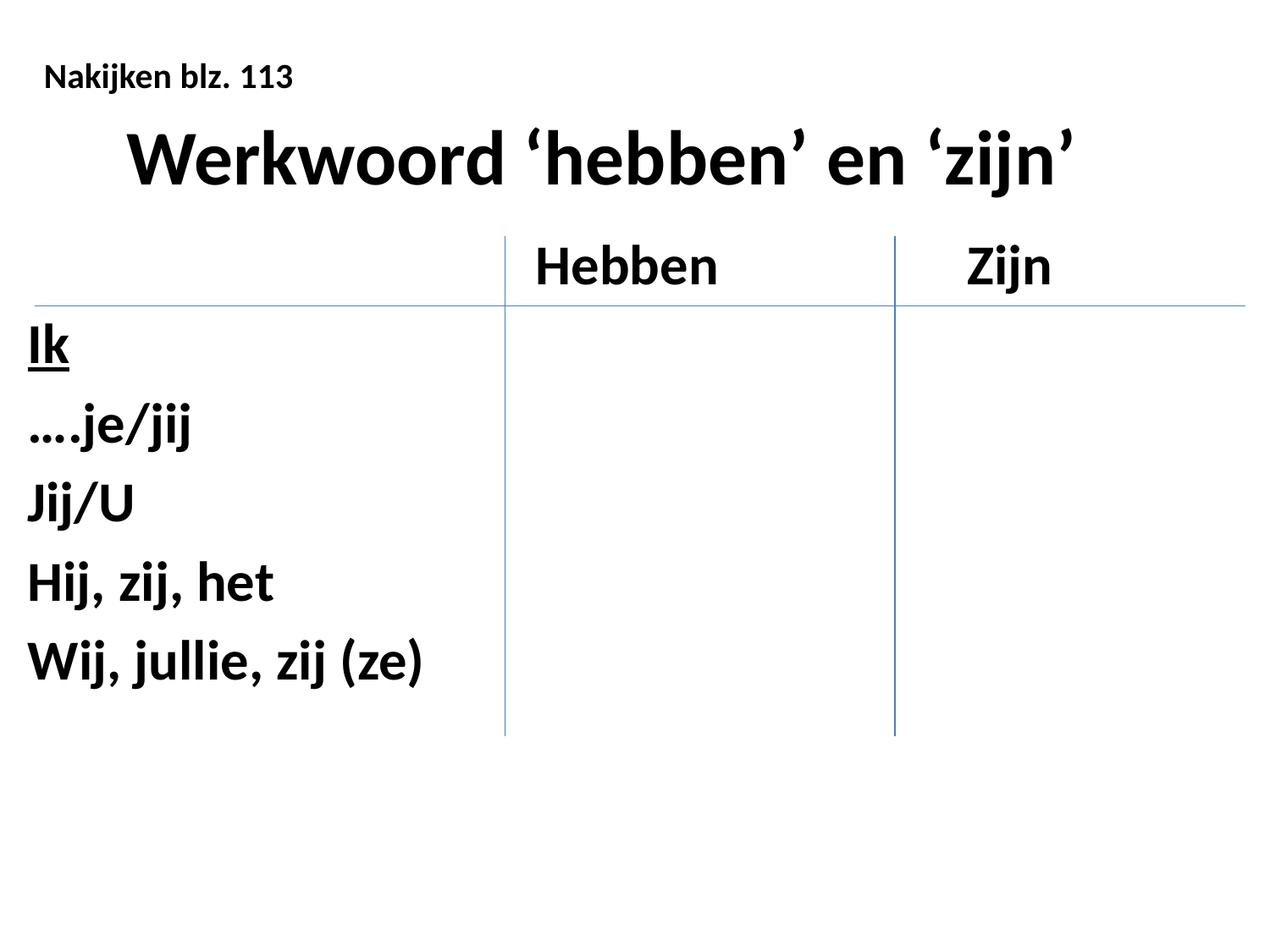

Nakijken blz. 113
# Werkwoord ‘hebben’ en ‘zijn’
				Hebben		    Zijn
Ik
….je/jij
Jij/U
Hij, zij, het
Wij, jullie, zij (ze)